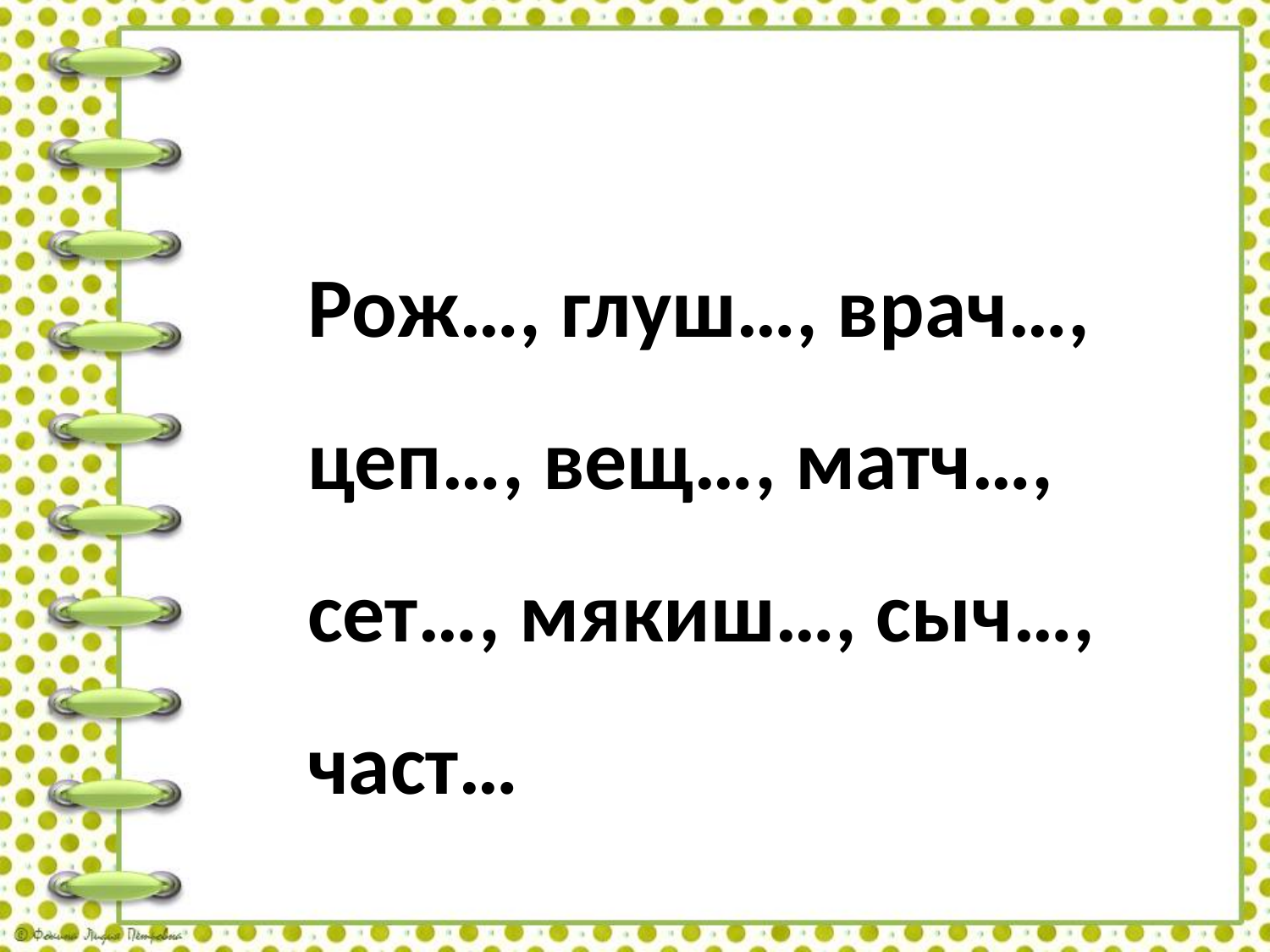

Рож…, глуш…, врач…, цеп…, вещ…, матч…, сет…, мякиш…, сыч…, част…